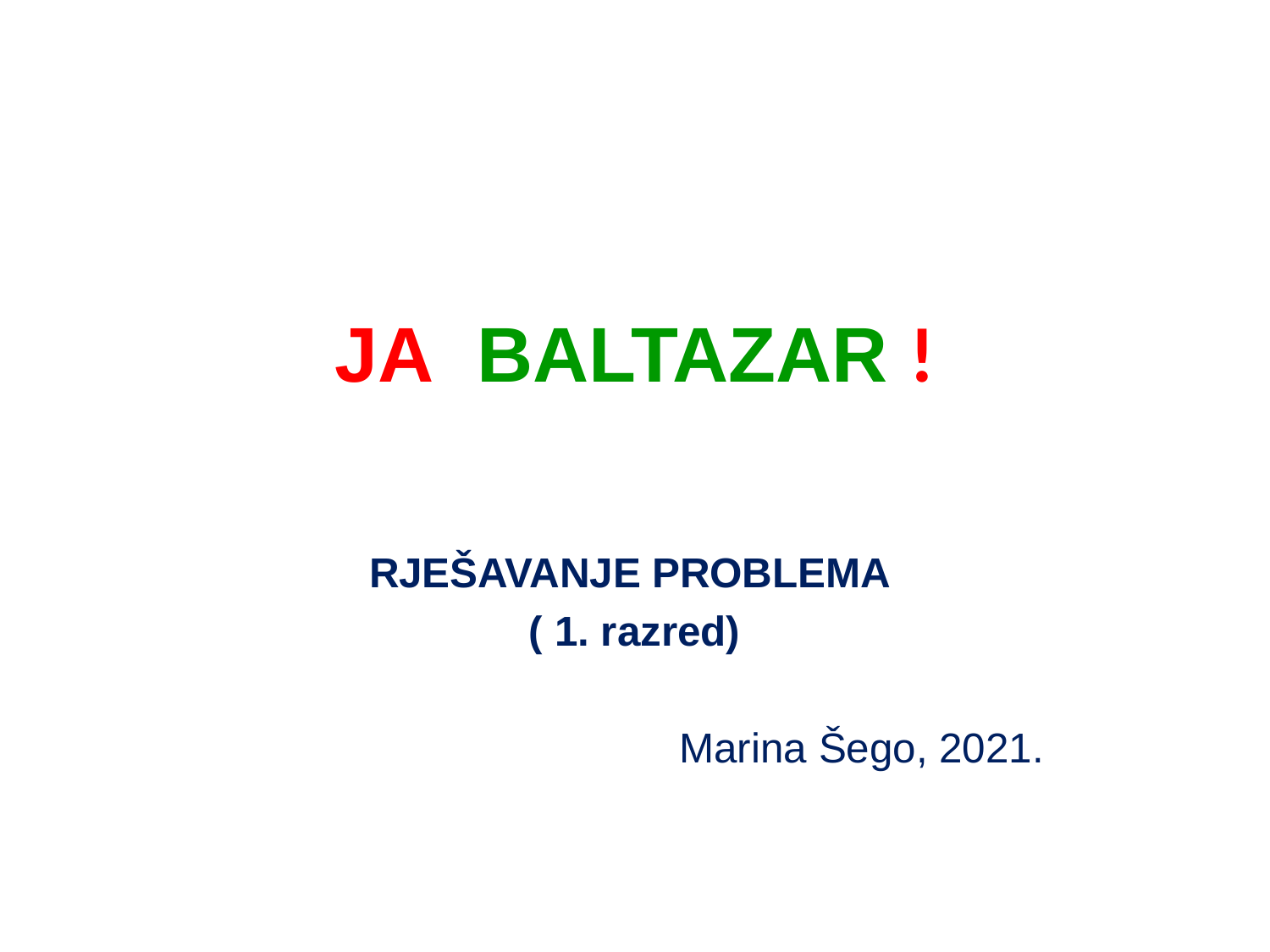

# JA  BALTAZAR !
RJEŠAVANJE PROBLEMA
( 1. razred)

                                       Marina Šego, 2021.